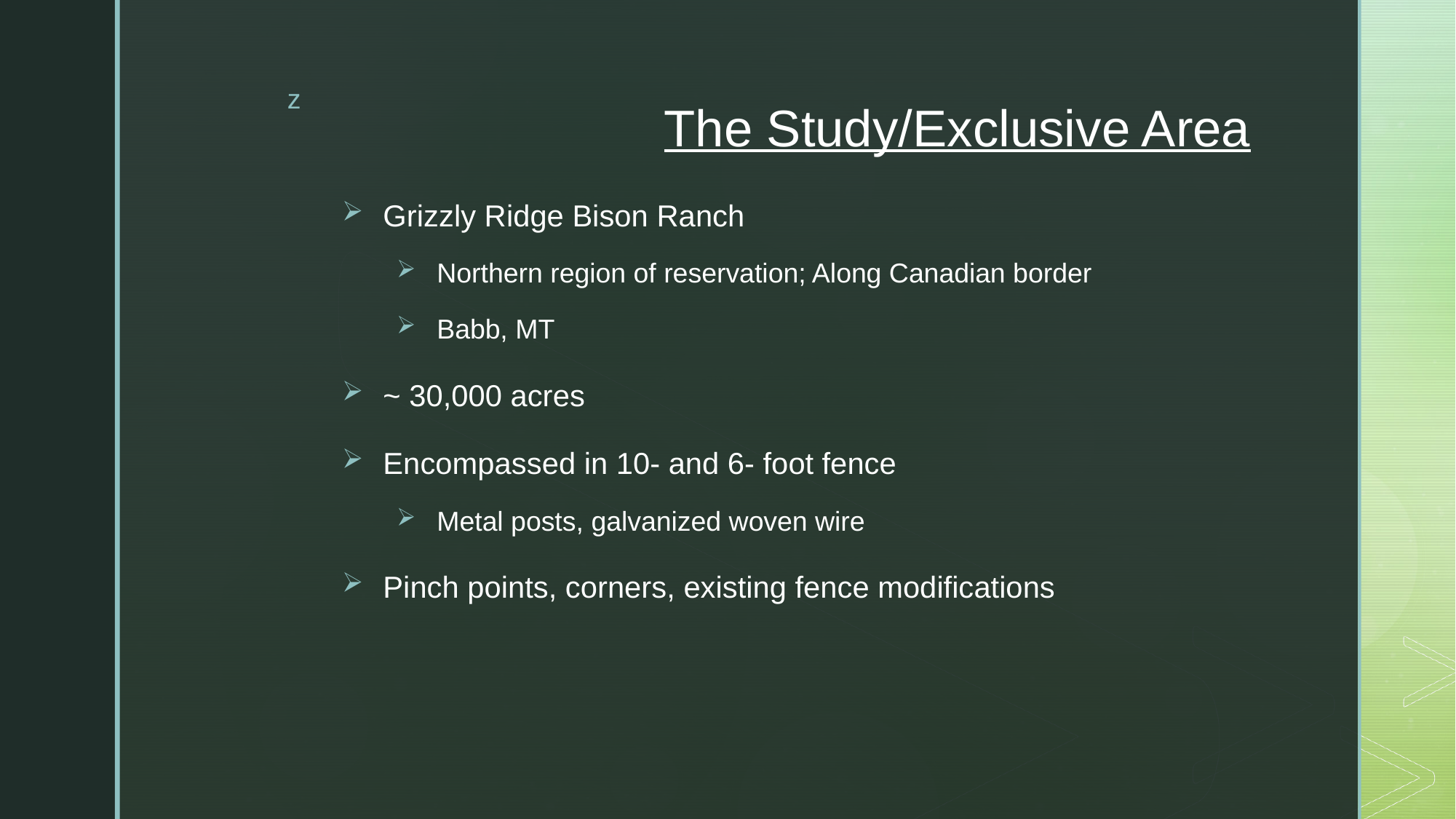

# The Study/Exclusive Area
Grizzly Ridge Bison Ranch
Northern region of reservation; Along Canadian border
Babb, MT
~ 30,000 acres
Encompassed in 10- and 6- foot fence
Metal posts, galvanized woven wire
Pinch points, corners, existing fence modifications